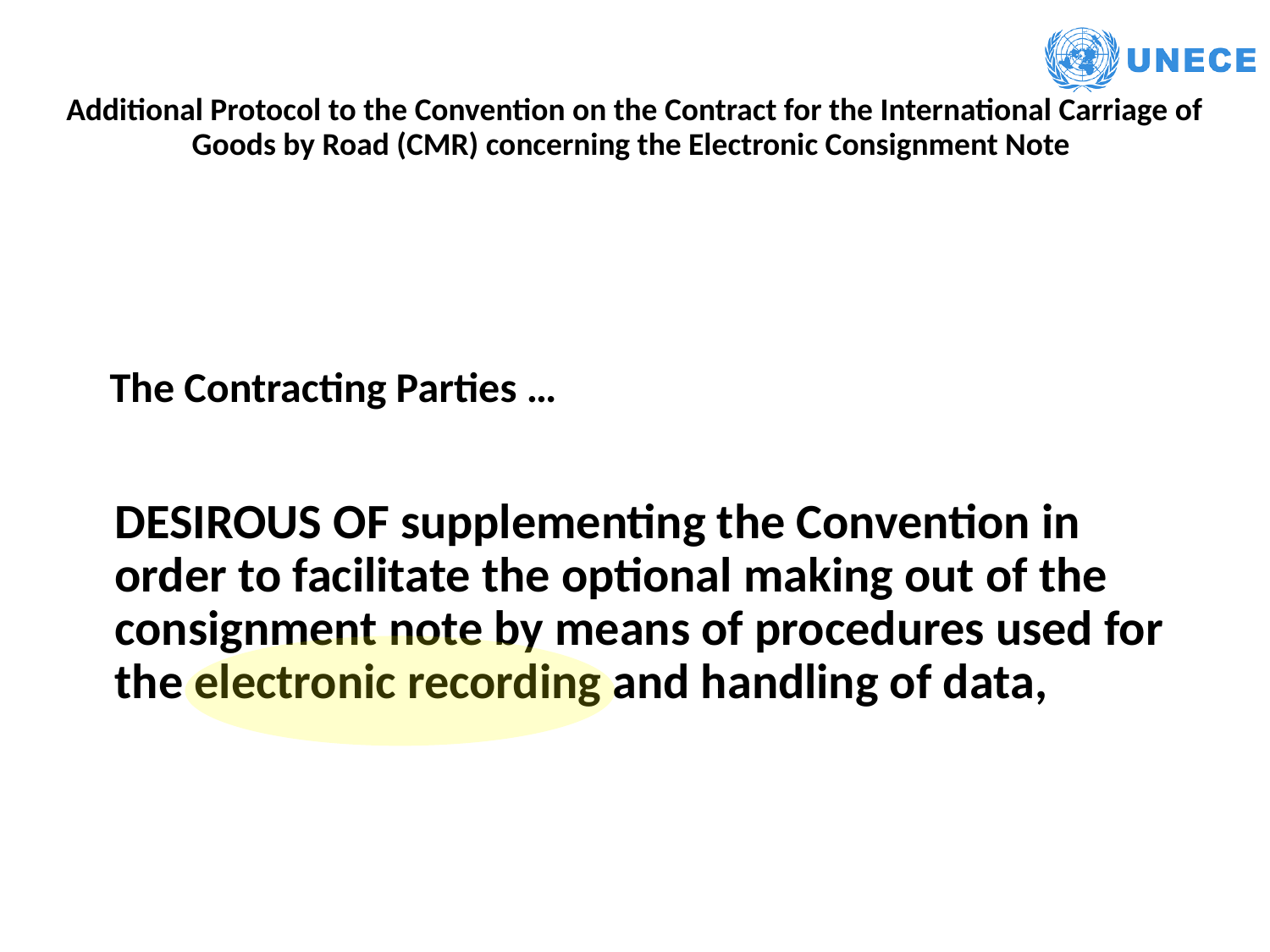

# Additional Protocol to the Convention on the Contract for the International Carriage of Goods by Road (CMR) concerning the Electronic Consignment Note
The Contracting Parties …
DESIROUS OF supplementing the Convention in order to facilitate the optional making out of the consignment note by means of procedures used for the electronic recording and handling of data,